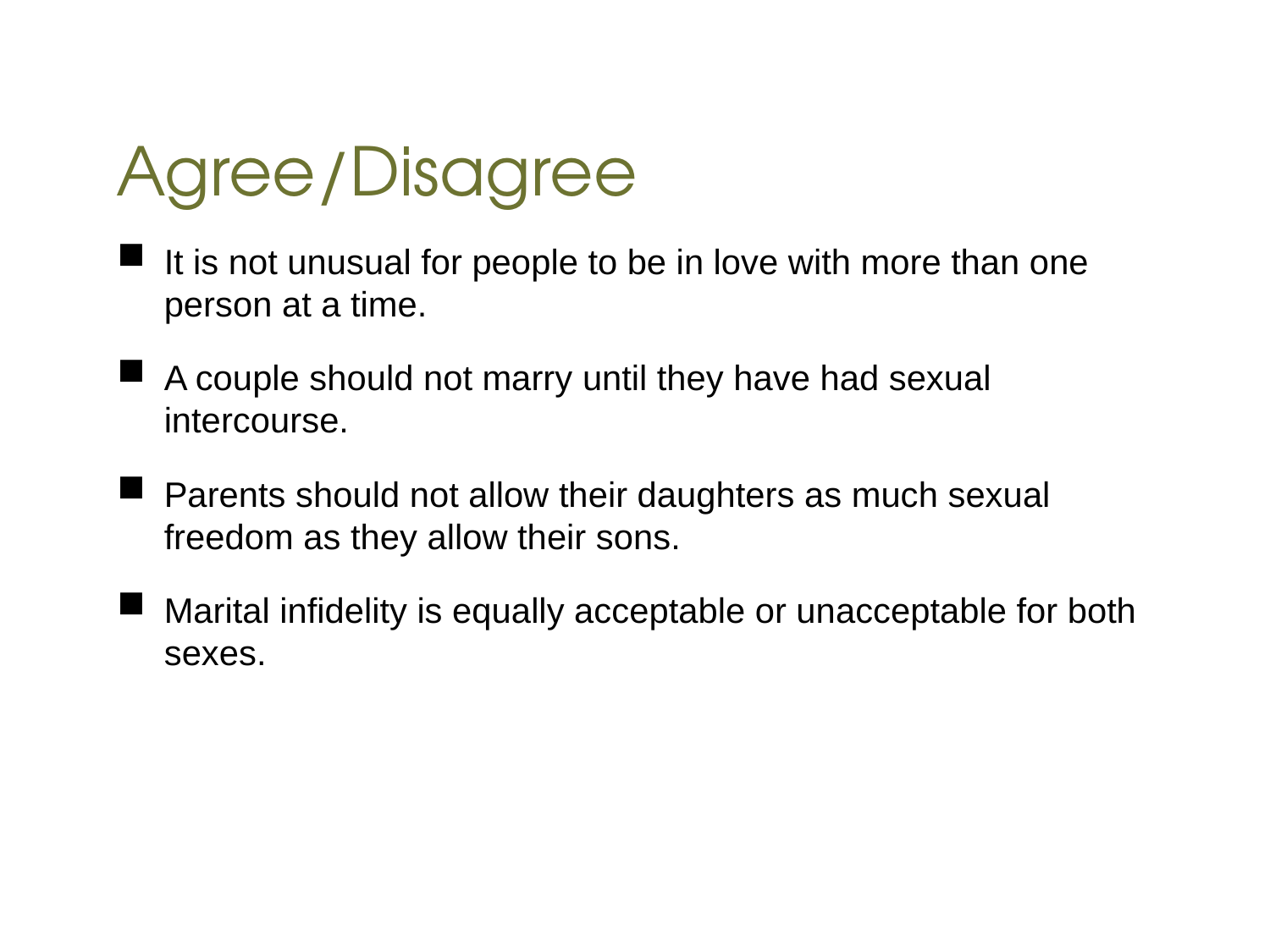

# Agree/Disagree
It is not unusual for people to be in love with more than one person at a time.
A couple should not marry until they have had sexual intercourse.
Parents should not allow their daughters as much sexual freedom as they allow their sons.
Marital infidelity is equally acceptable or unacceptable for both sexes.